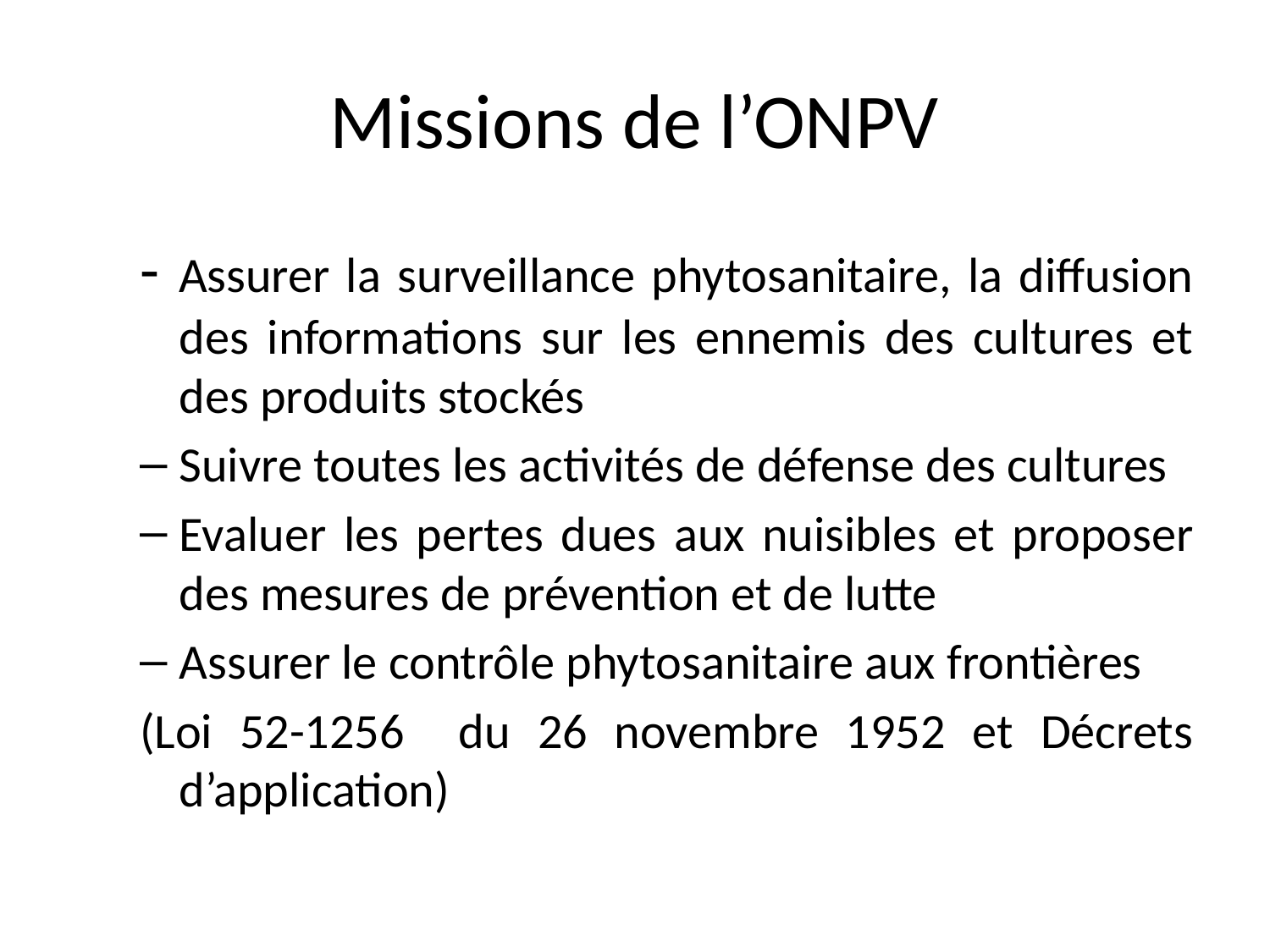

# Missions de l’ONPV
- Assurer la surveillance phytosanitaire, la diffusion des informations sur les ennemis des cultures et des produits stockés
Suivre toutes les activités de défense des cultures
Evaluer les pertes dues aux nuisibles et proposer des mesures de prévention et de lutte
Assurer le contrôle phytosanitaire aux frontières
(Loi 52-1256  du 26 novembre 1952 et Décrets d’application)